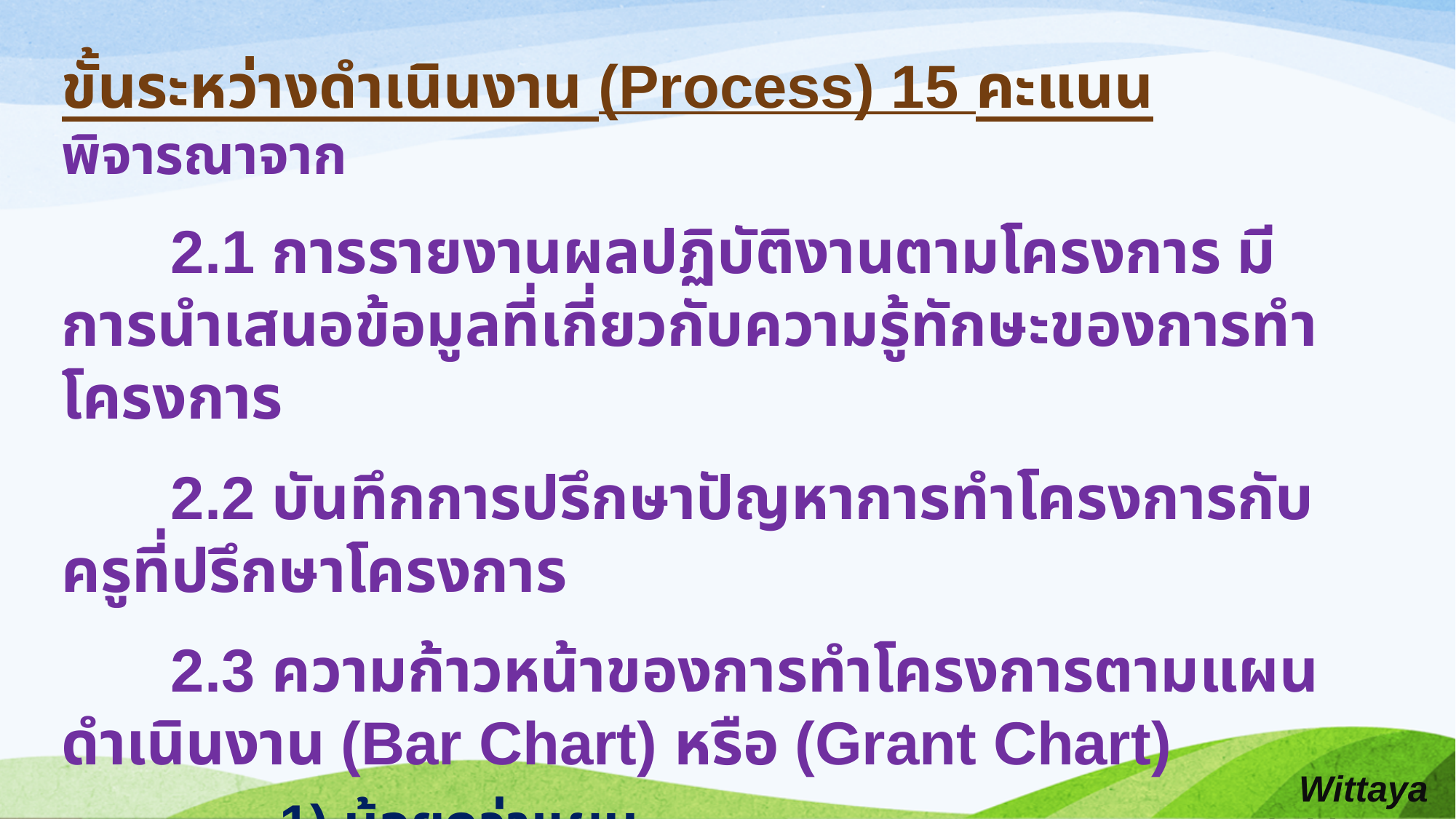

ขั้นระหว่างดำเนินงาน (Process) 15 คะแนน พิจารณาจาก
	2.1 การรายงานผลปฏิบัติงานตามโครงการ มีการนำเสนอข้อมูลที่เกี่ยวกับความรู้ทักษะของการทำโครงการ
	2.2 บันทึกการปรึกษาปัญหาการทำโครงการกับครูที่ปรึกษาโครงการ
	2.3 ความก้าวหน้าของการทำโครงการตามแผนดำเนินงาน (Bar Chart) หรือ (Grant Chart)
 	1) น้อยกว่าแผน
 	2) เป็นไปตามแผน
 	3) มากกว่าแผน
Wittaya Jaiwithee ...